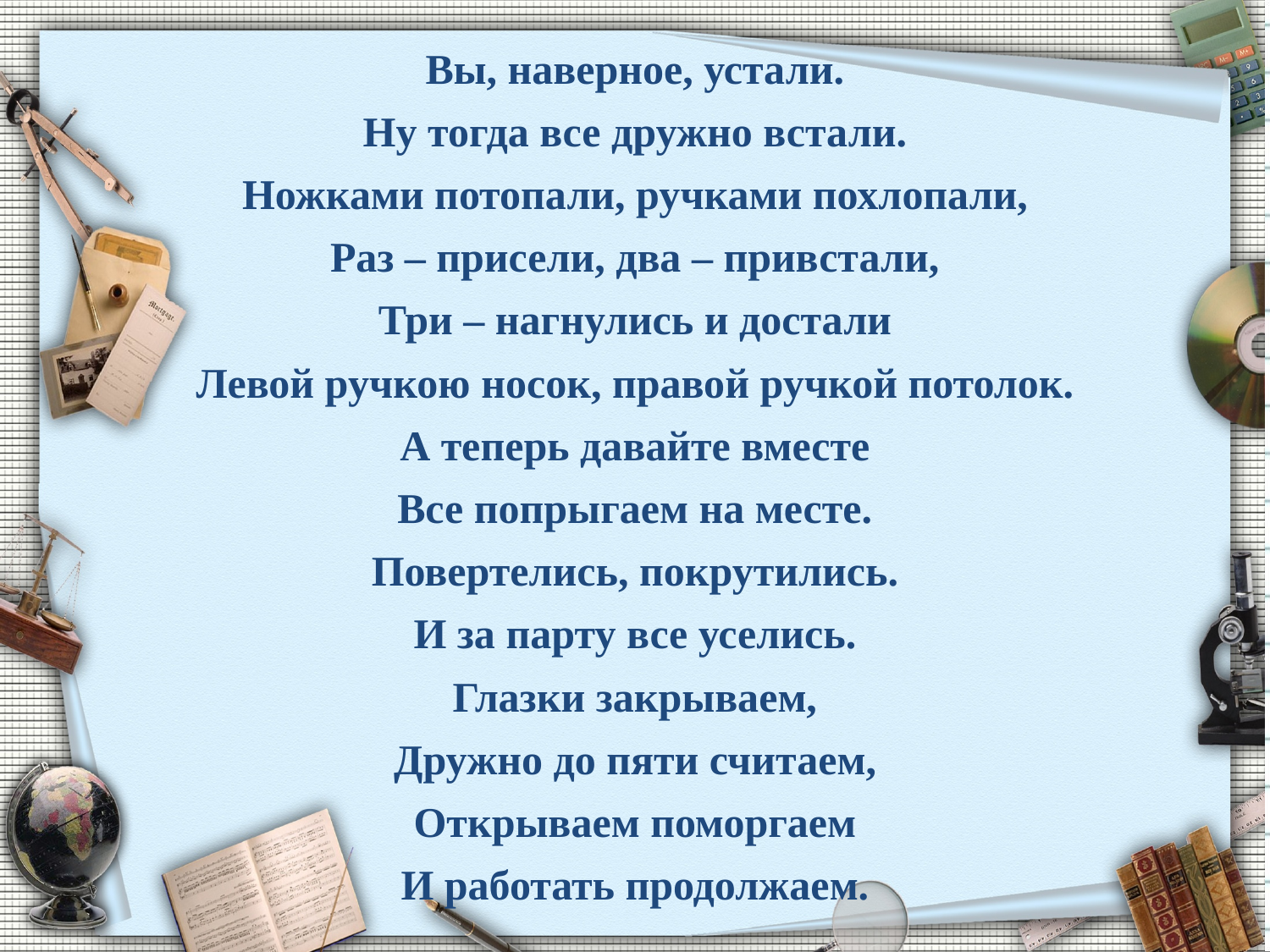

Вы, наверное, устали.
Ну тогда все дружно встали.
Ножками потопали, ручками похлопали,
Раз – присели, два – привстали,
Три – нагнулись и достали
Левой ручкою носок, правой ручкой потолок.
А теперь давайте вместе
Все попрыгаем на месте.
Повертелись, покрутились.
И за парту все уселись.
Глазки закрываем,
Дружно до пяти считаем,
Открываем поморгаем
И работать продолжаем.